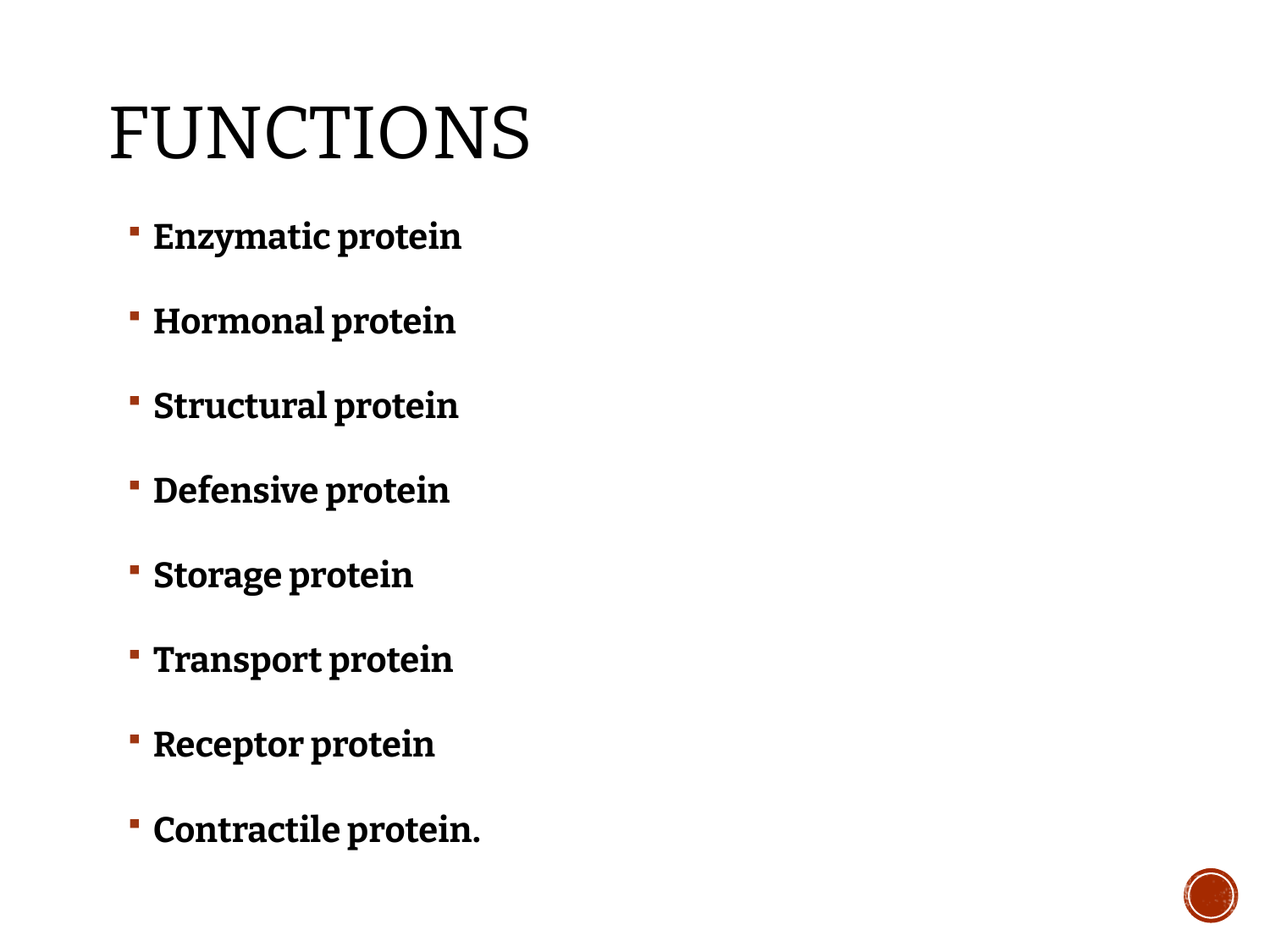

# Functions
Enzymatic protein
Hormonal protein
Structural protein
Defensive protein
Storage protein
Transport protein
Receptor protein
Contractile protein.